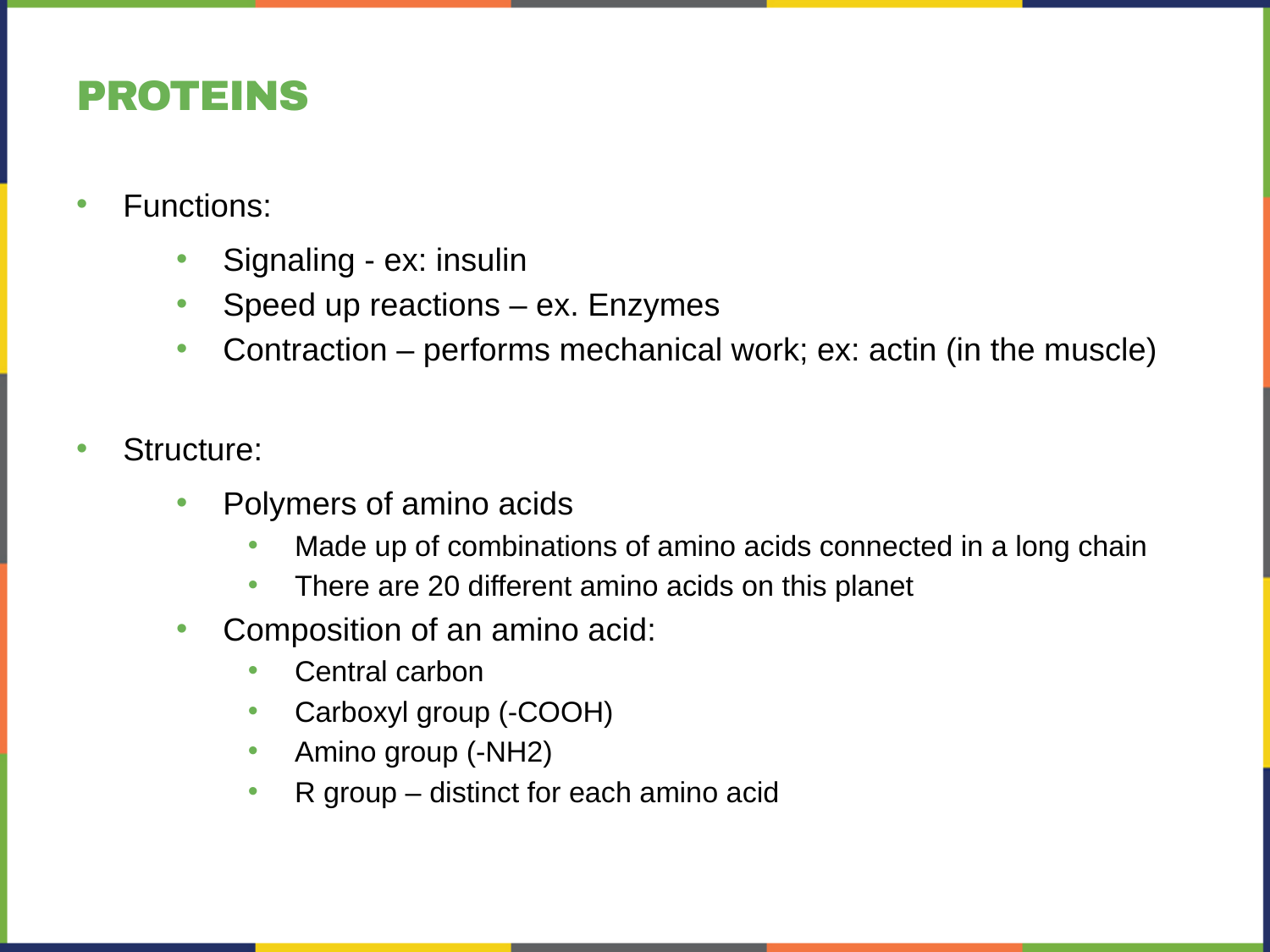

# proteins
Functions:
Signaling - ex: insulin
Speed up reactions – ex. Enzymes
Contraction – performs mechanical work; ex: actin (in the muscle)

Structure:
Polymers of amino acids
Made up of combinations of amino acids connected in a long chain
There are 20 different amino acids on this planet
Composition of an amino acid:
Central carbon
Carboxyl group (-COOH)
Amino group (-NH2)
R group – distinct for each amino acid